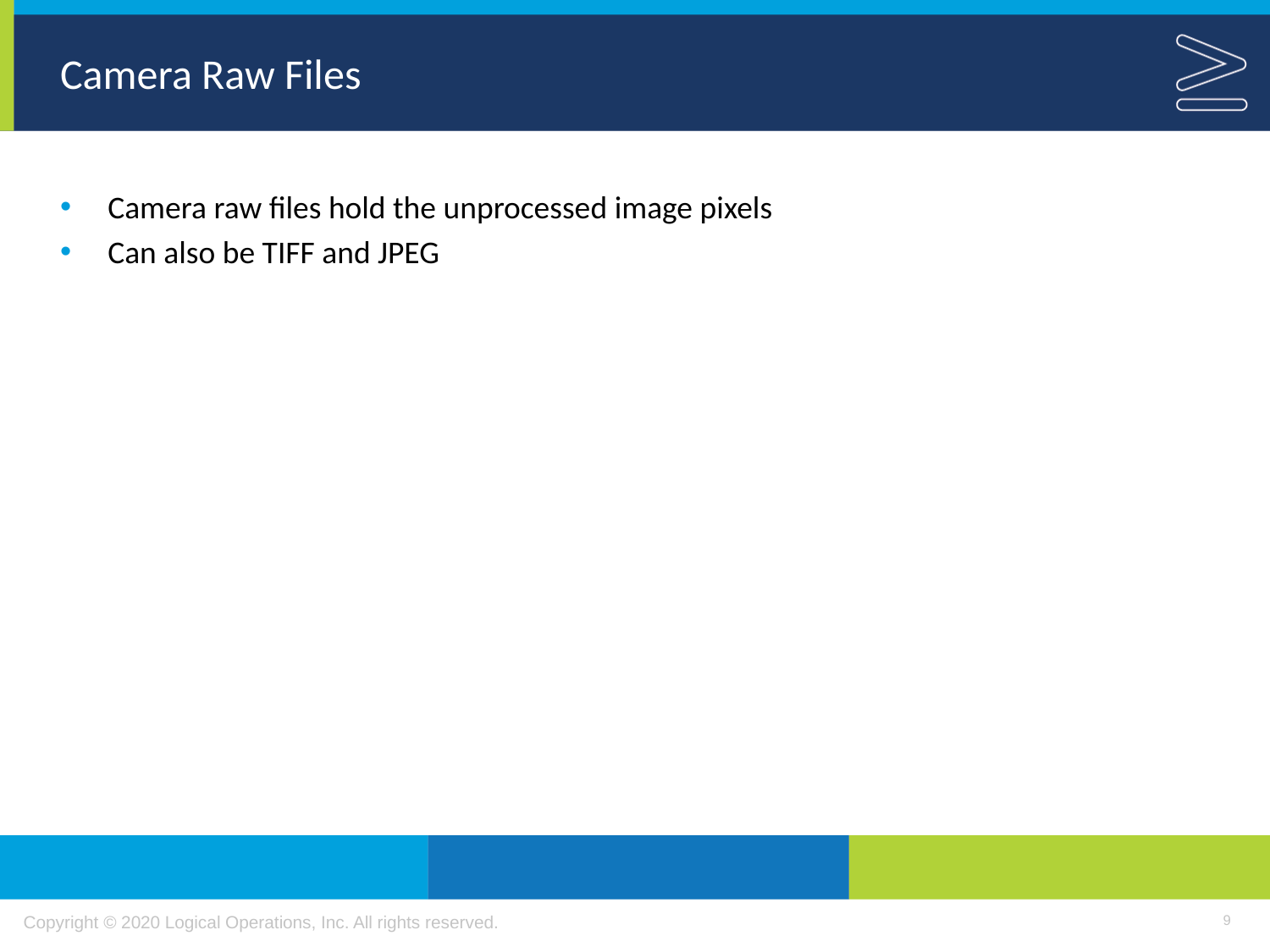

# Camera Raw Files
Camera raw files hold the unprocessed image pixels
Can also be TIFF and JPEG

9